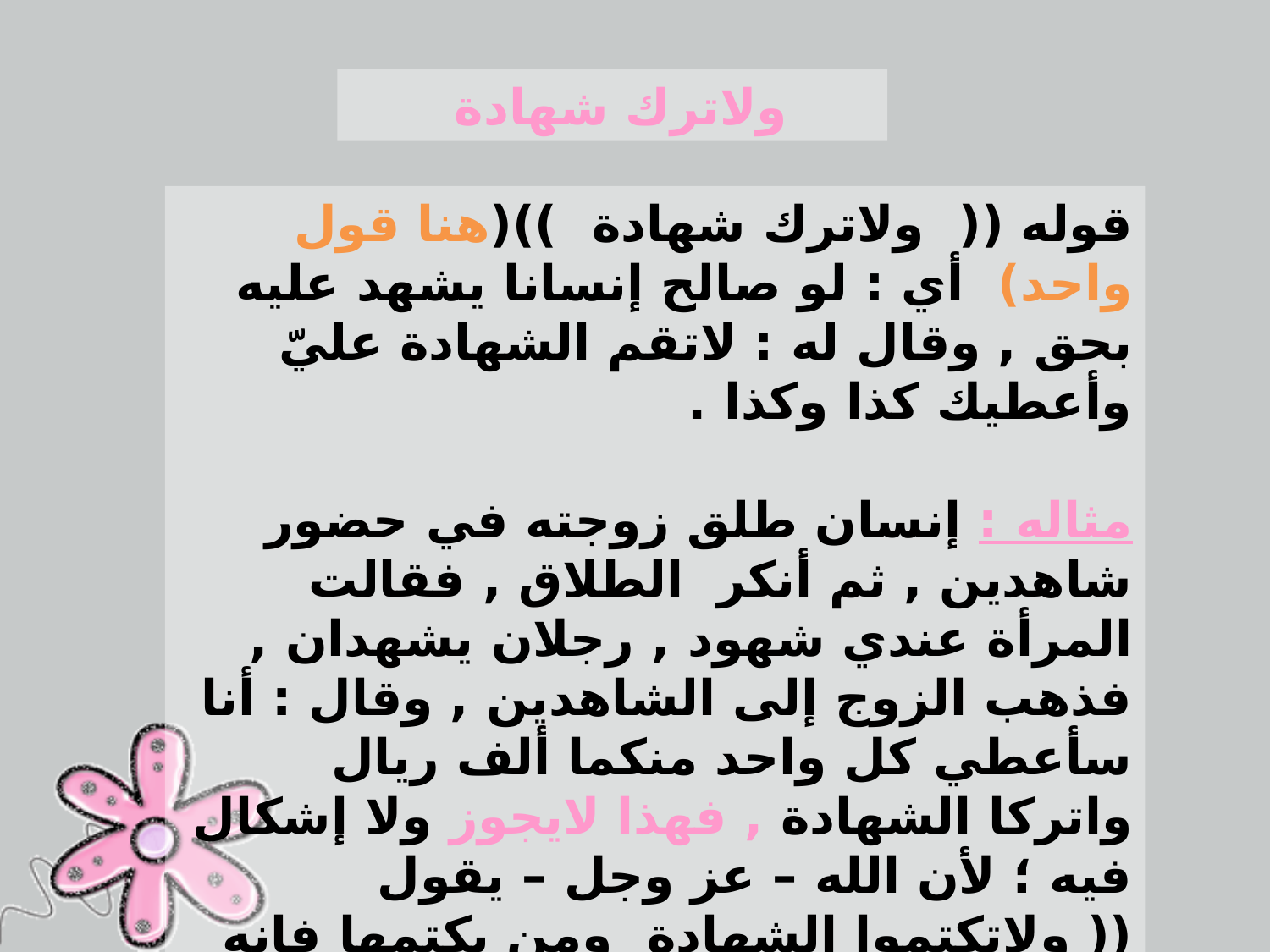

ولاترك شهادة
قوله ((  ولاترك شهادة  ))(هنا قول واحد)  أي : لو صالح إنسانا يشهد عليه بحق , وقال له : لاتقم الشهادة عليّ وأعطيك كذا وكذا .

مثاله : إنسان طلق زوجته في حضور شاهدين , ثم أنكر  الطلاق , فقالت المرأة عندي شهود , رجلان يشهدان , فذهب الزوج إلى الشاهدين , وقال : أنا سأعطي كل واحد منكما ألف ريال واتركا الشهادة , فهذا لايجوز ولا إشكال فيه ؛ لأن الله – عز وجل – يقول (( ولاتكتموا الشهادة  ومن يكتمها فإنه ءآثم قلبه )) ولايصح بأي حال من الأحوال حتى لو فرضنا أن المسألة حق مالي لا زوجية , فإنه لايجوز .